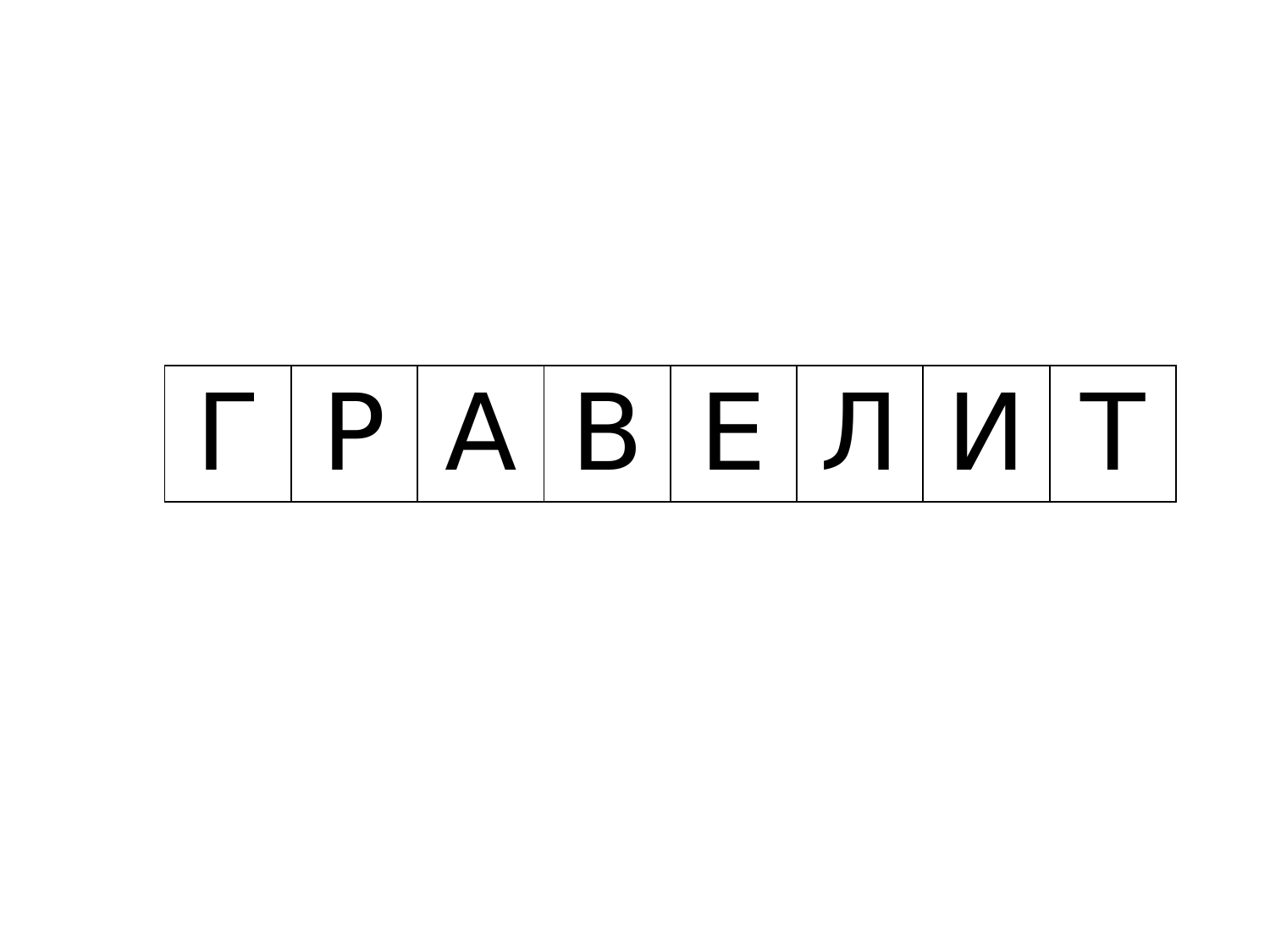

| Г | Р | А | В | Е | Л | И | Т |
| --- | --- | --- | --- | --- | --- | --- | --- |